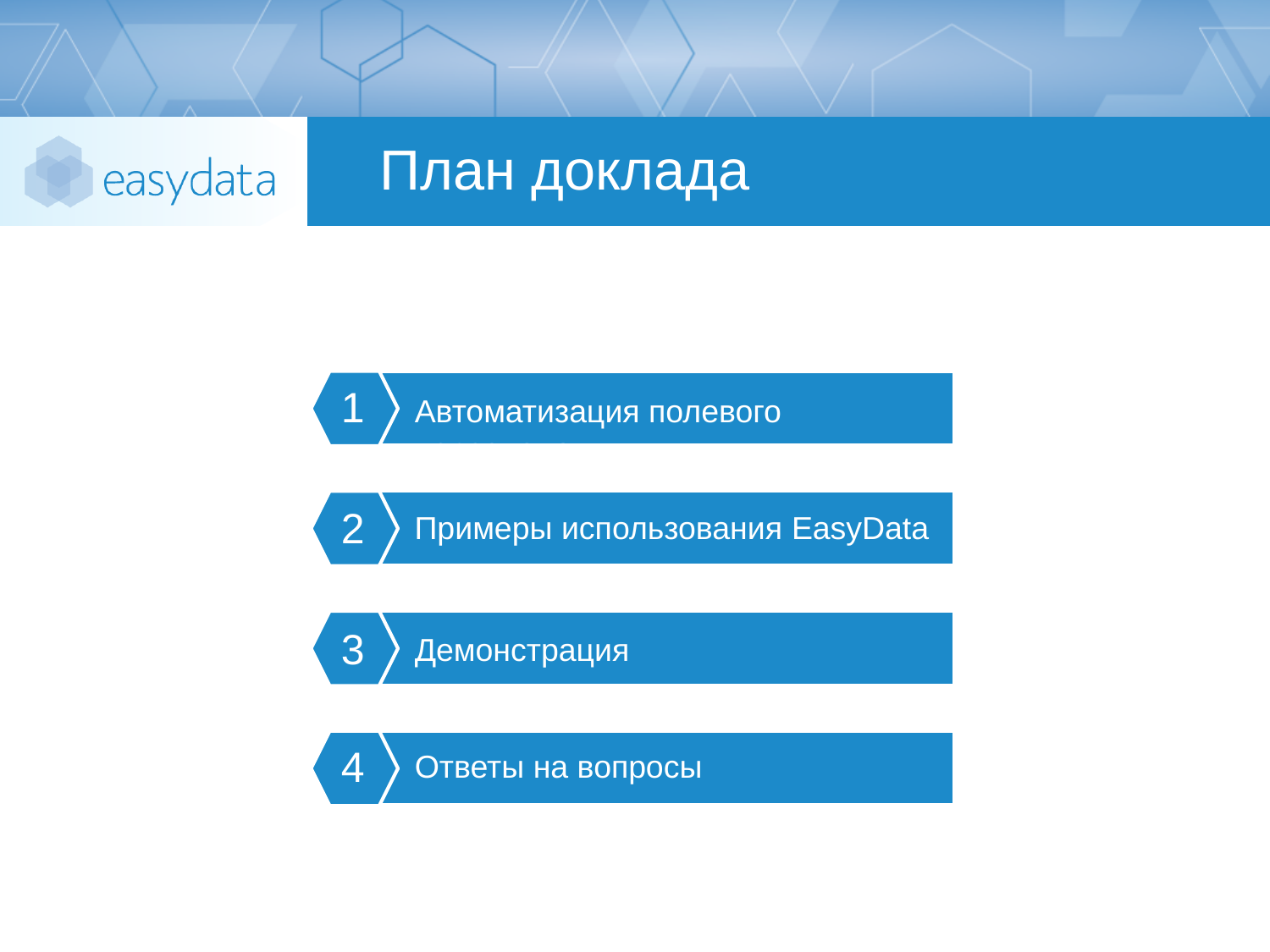

# План доклада

1
Автоматизация полевого персонала

2
Примеры использования EasyData

3
Демонстрация

4
Ответы на вопросы